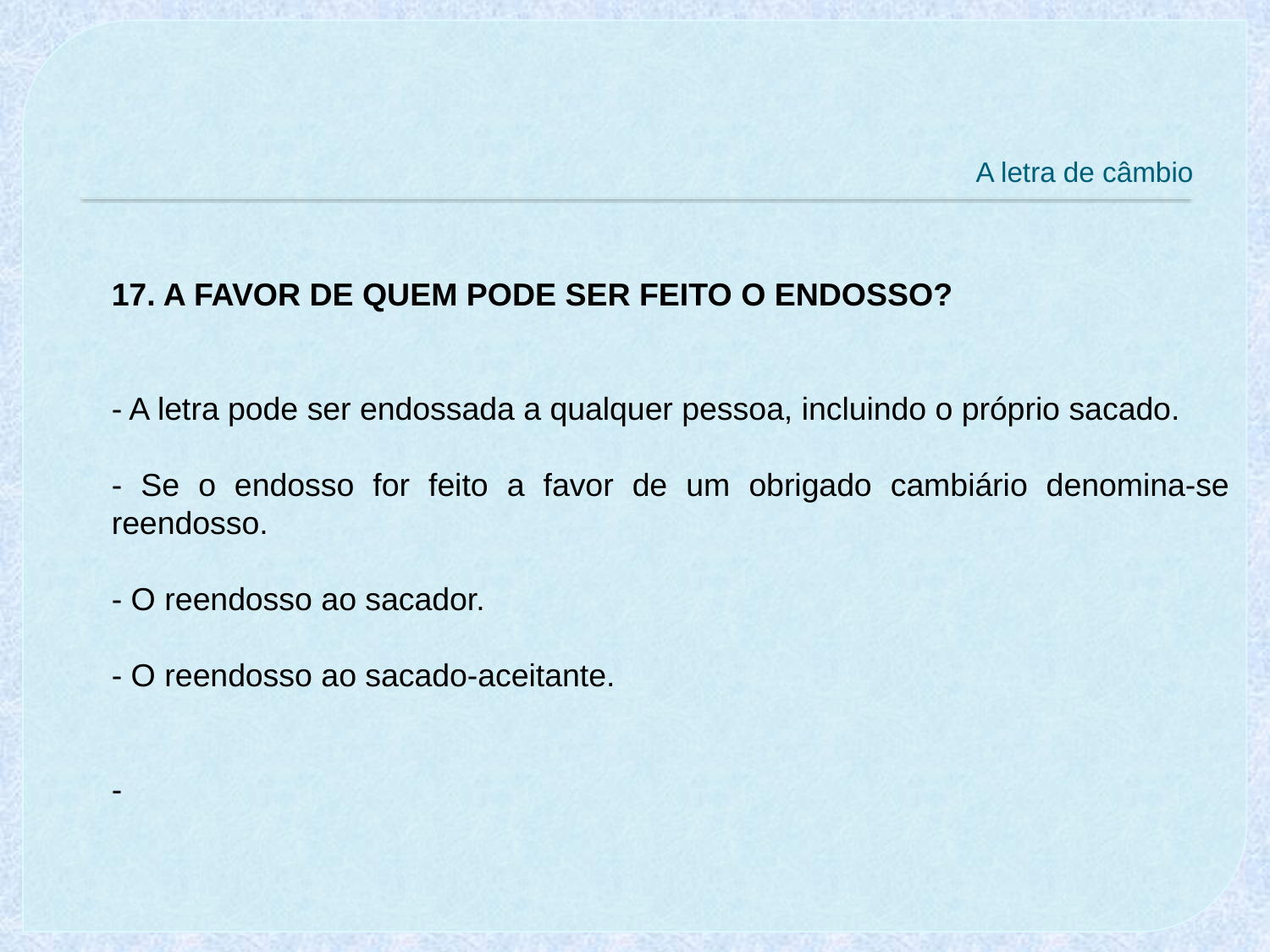

# A letra de câmbio

17. A FAVOR DE QUEM PODE SER FEITO O ENDOSSO?

- A letra pode ser endossada a qualquer pessoa, incluindo o próprio sacado.

- Se o endosso for feito a favor de um obrigado cambiário denomina-se reendosso.

- O reendosso ao sacador.

- O reendosso ao sacado-aceitante.

-